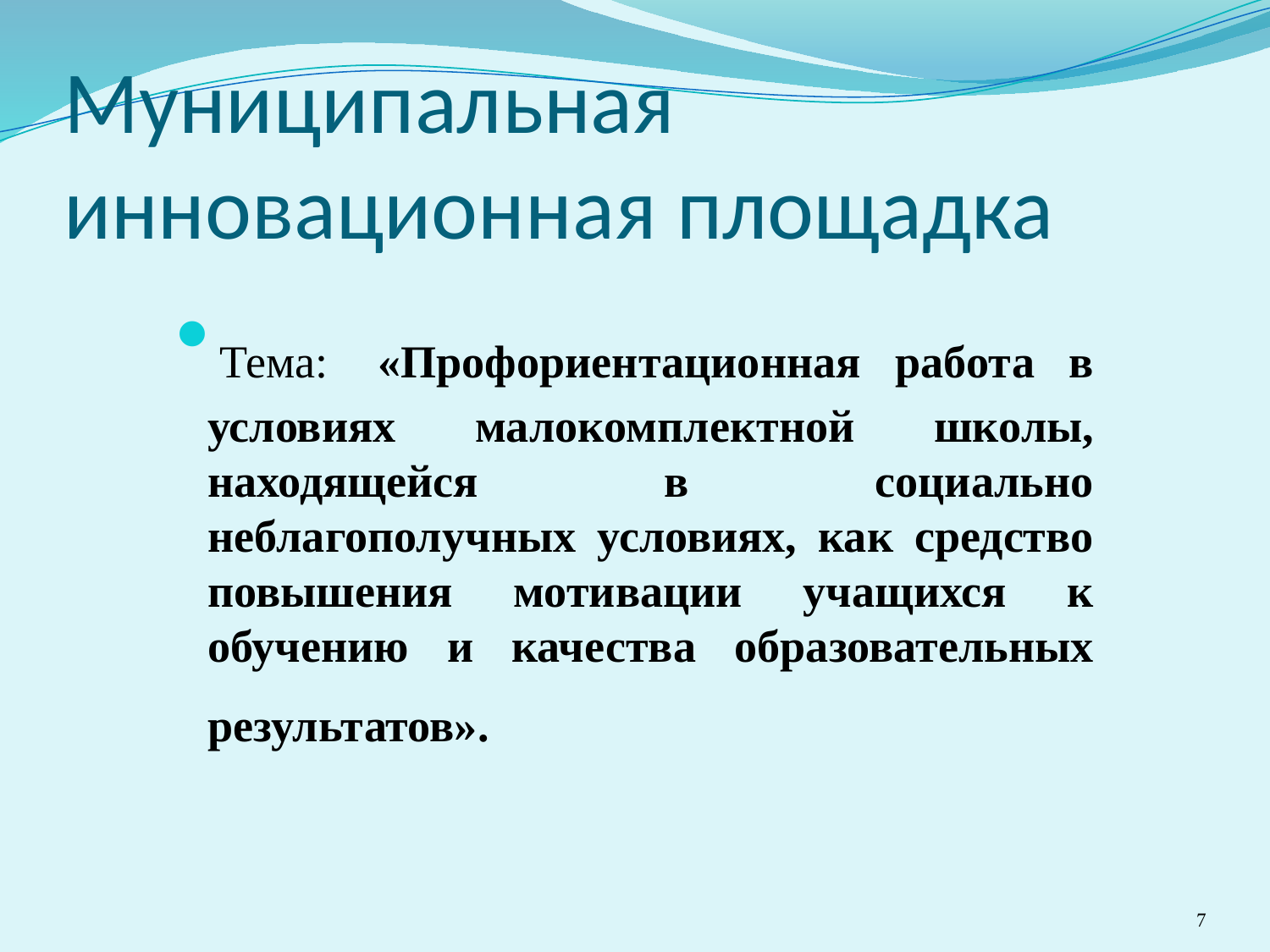

# Муниципальная инновационная площадка
Тема: «Профориентационная работа в условиях малокомплектной школы, находящейся в социально неблагополучных условиях, как средство повышения мотивации учащихся к обучению и качества образовательных результатов».

7